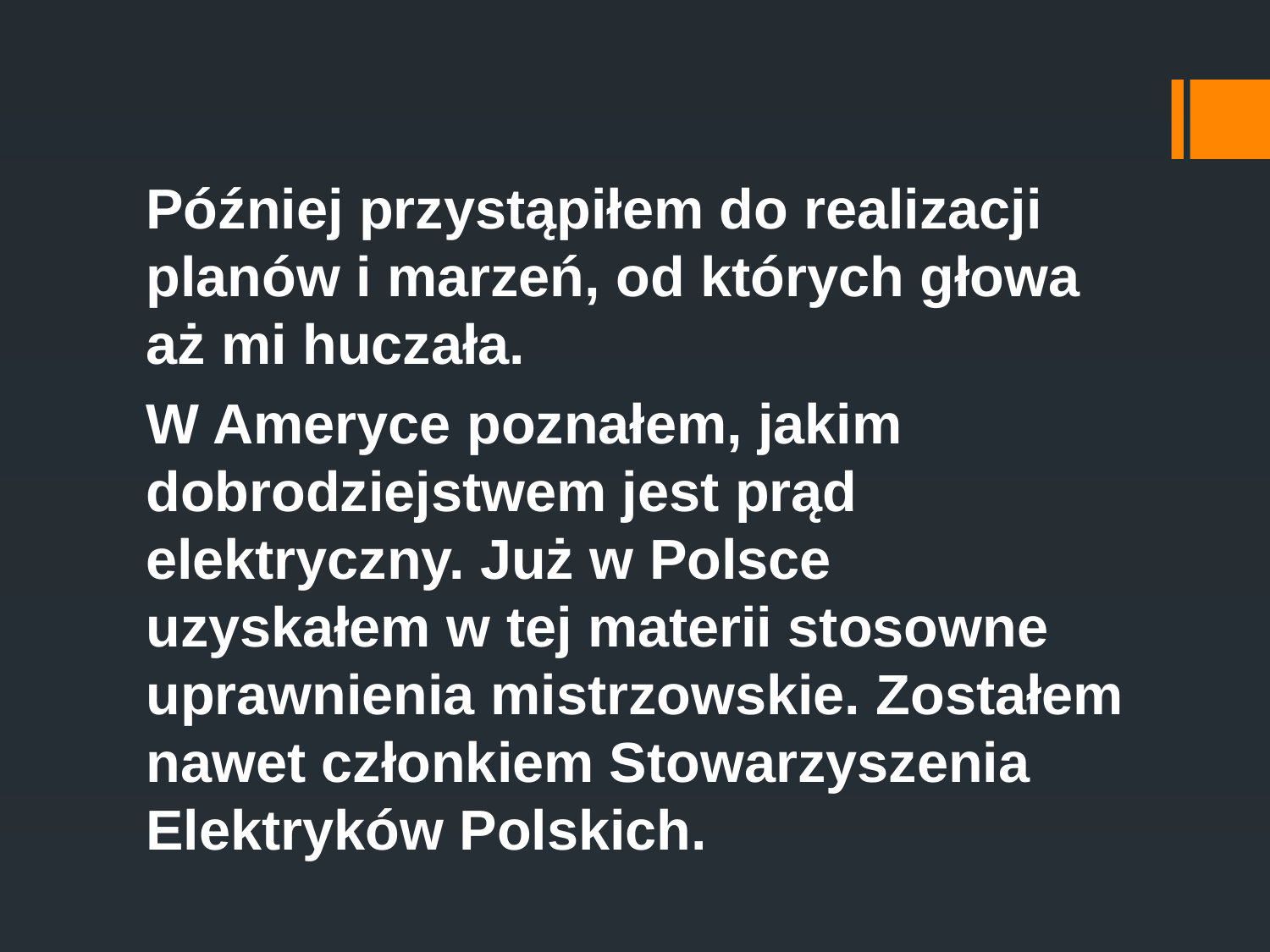

Później przystąpiłem do realizacji planów i marzeń, od których głowa aż mi huczała.
W Ameryce poznałem, jakim dobrodziejstwem jest prąd elektryczny. Już w Polsce uzyskałem w tej materii stosowne uprawnienia mistrzowskie. Zostałem nawet członkiem Stowarzyszenia Elektryków Polskich.